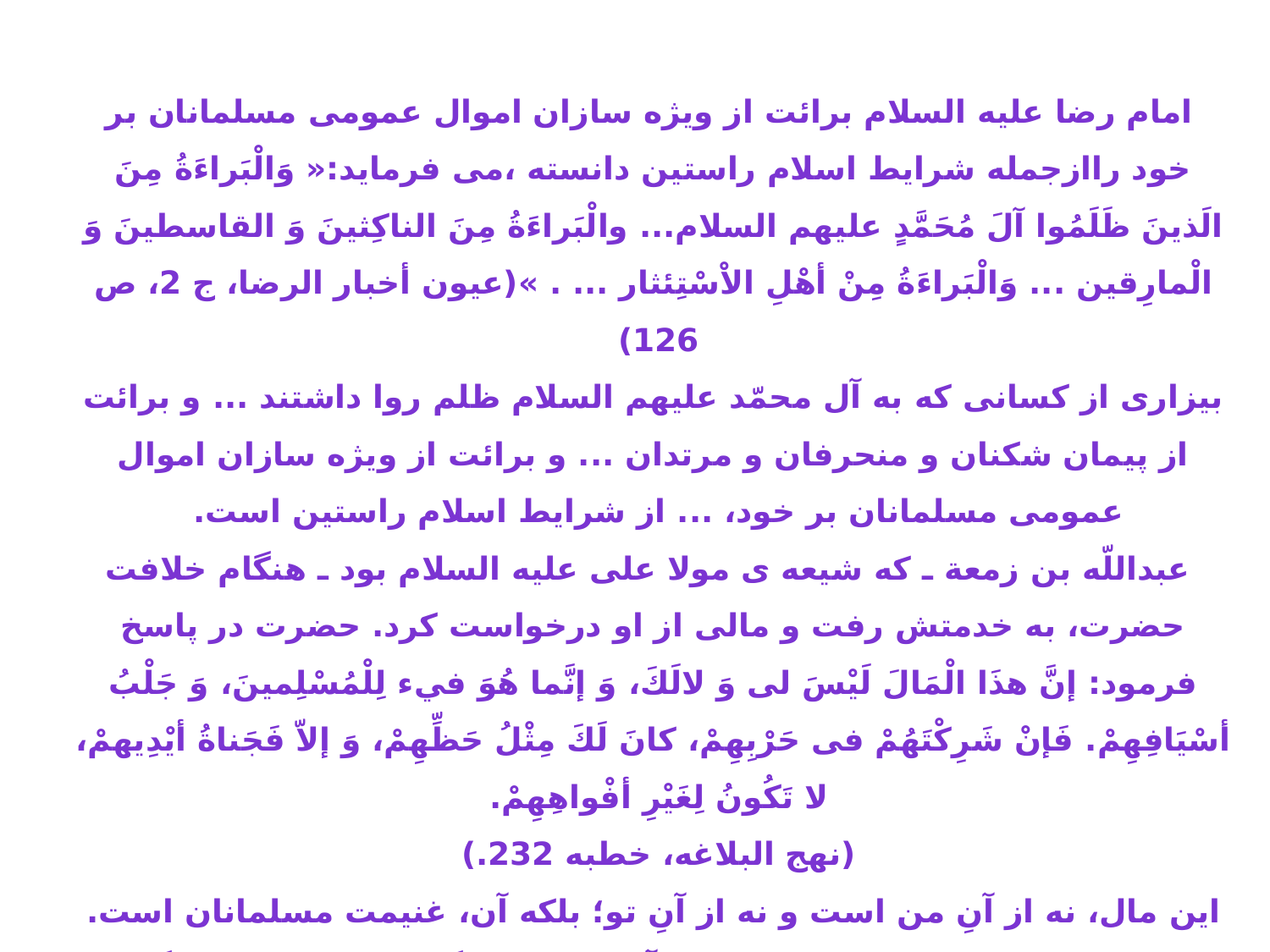

امام رضا علیه السلام برائت از ويژه سازان اموال عمومى مسلمانان بر خود راازجمله شرايط اسلام راستين دانسته ،می فرماید:« وَالْبَراءَةُ مِنَ الَذينَ ظَلَمُوا آلَ مُحَمَّدٍ عليهم السلام... والْبَراءَةُ مِنَ الناكِثينَ وَ القاسطينَ وَ الْمارِقين ... وَالْبَراءَةُ مِنْ أهْلِ الاْسْتِئثار ... . »(عيون أخبار الرضا، ج 2، ص 126)
بيزارى از كسانى كه به آل محمّد عليهم السلام ظلم روا داشتند ... و برائت از پيمان شكنان و منحرفان و مرتدان ... و برائت از ويژه سازان اموال عمومى مسلمانان بر خود، ... از شرايط اسلام راستين است.
 عبداللّه بن زمعة ـ كه شيعه ى مولا على عليه السلام بود ـ هنگام خلافت حضرت، به خدمتش رفت و مالى از او درخواست كرد. حضرت در پاسخ فرمود: إنَّ هذَا الْمَالَ لَيْسَ لى وَ لالَكَ، وَ إنَّما هُوَ فيء لِلْمُسْلِمينَ، وَ جَلْبُ أسْيَافِهِمْ. فَإنْ شَرِكْتَهُمْ فى حَرْبِهِمْ، كانَ لَكَ مِثْلُ حَظِّهِمْ، وَ إلاّ فَجَناةُ أيْدِيهمْ، لا تَكُونُ لِغَيْرِ أفْواهِهِمْ.
(نهج البلاغه، خطبه 232.)
اين مال، نه از آنِ من است و نه از آنِ تو؛ بلكه آن، غنيمت مسلمانان است. اين، مالى است كه به ضرب شمشير آنان، فراهم گرديده است. پس اگر در نبرد آنان شركت داشته اى، سهمى به اندازه ى بهره ى آنان دارى؛ اگر نه، ميوه ى چيده شده به دست آنان، لقمه اى براى دهان هاى ديگران نيست.